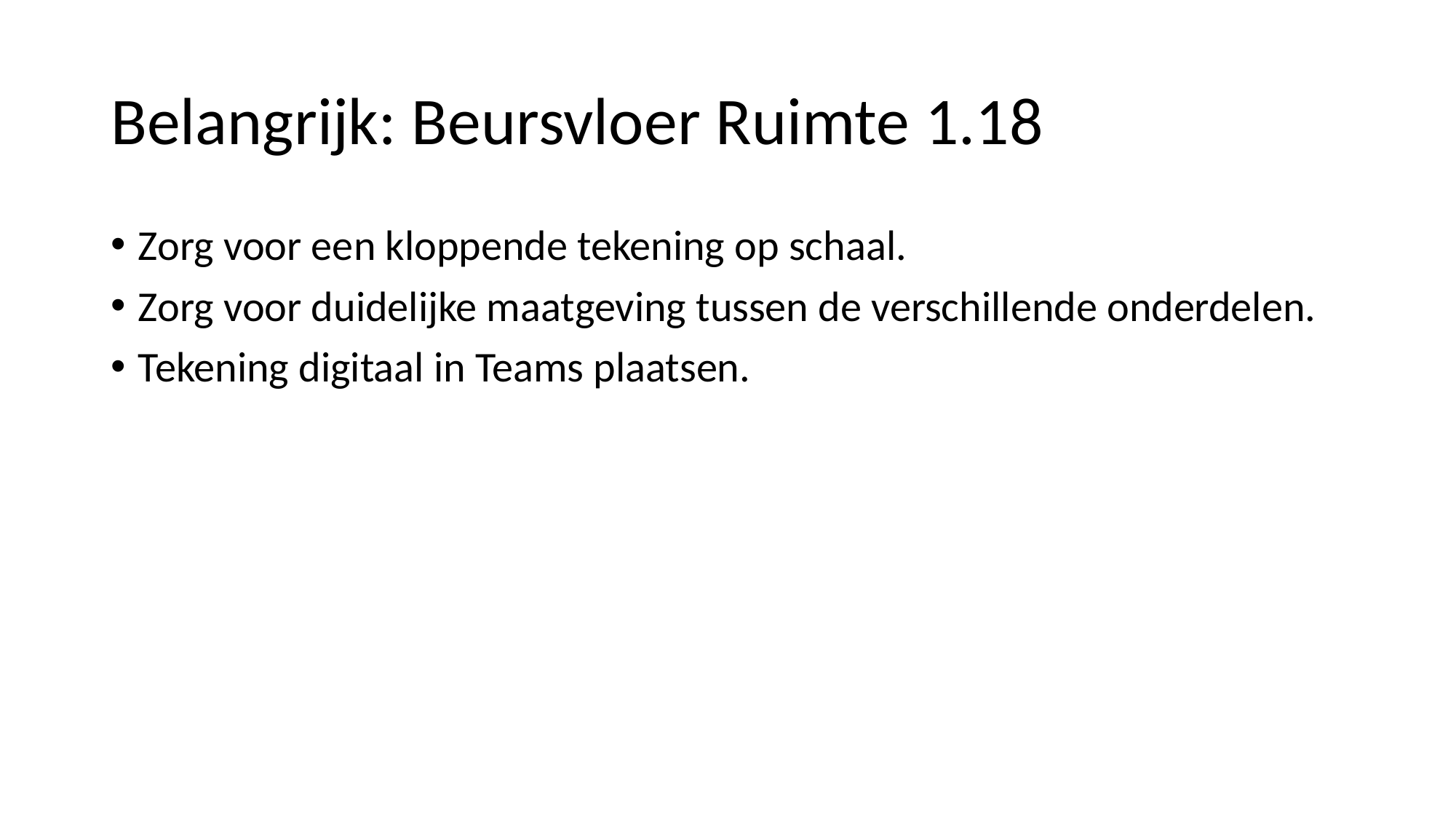

# Belangrijk: Beursvloer Ruimte 1.18
Zorg voor een kloppende tekening op schaal.
Zorg voor duidelijke maatgeving tussen de verschillende onderdelen.
Tekening digitaal in Teams plaatsen.